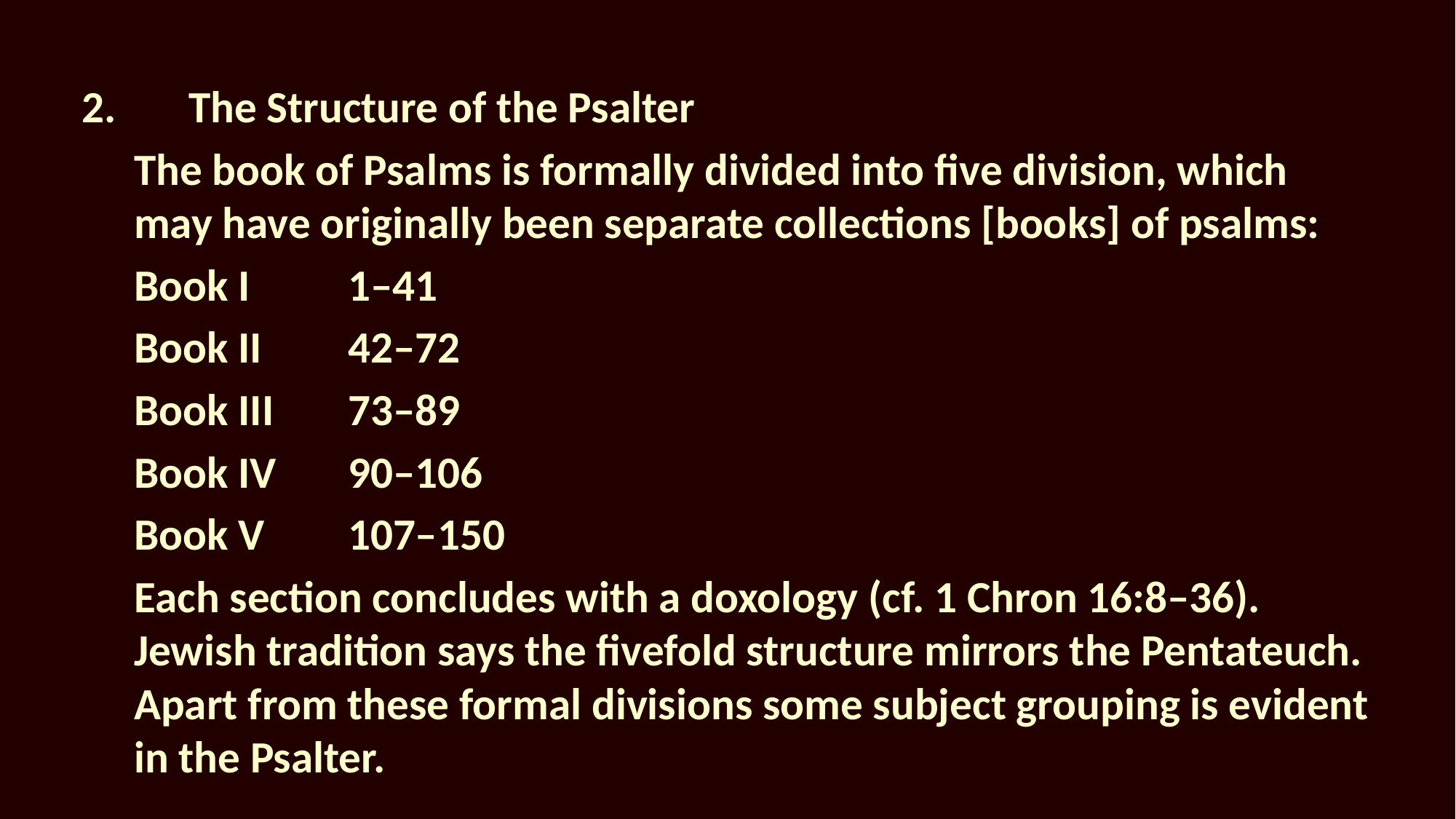

2.	The Structure of the Psalter
The book of Psalms is formally divided into five division, which may have originally been separate collections [books] of psalms:
		Book I		1–41
		Book II		42–72
		Book III	73–89
		Book IV	90–106
		Book V		107–150
Each section concludes with a doxology (cf. 1 Chron 16:8–36). Jewish tradition says the fivefold structure mirrors the Pentateuch. Apart from these formal divisions some subject grouping is evident in the Psalter.